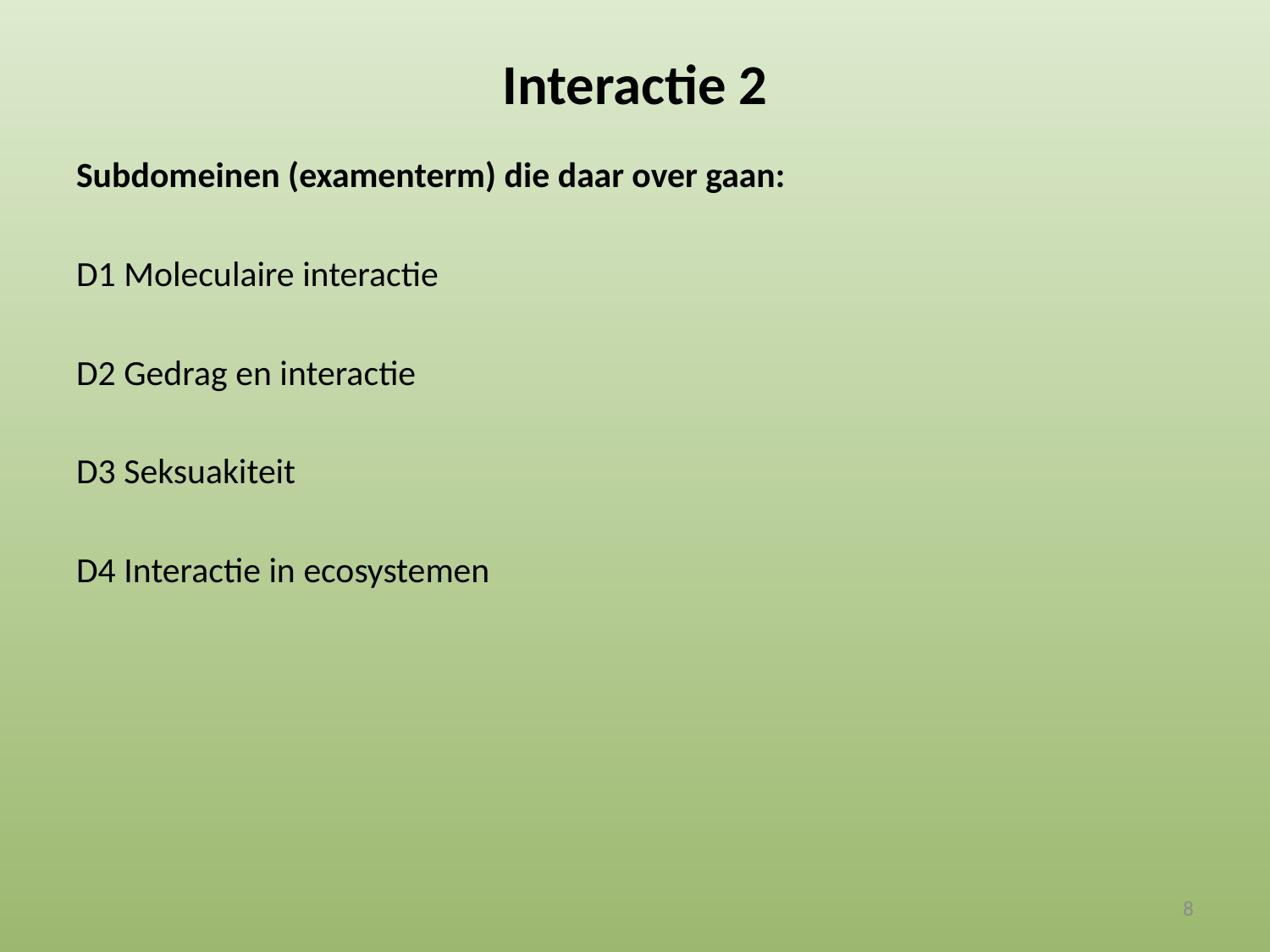

# Interactie 2
Subdomeinen (examenterm) die daar over gaan:

D1 Moleculaire interactie

D2 Gedrag en interactie

D3 Seksuakiteit

D4 Interactie in ecosystemen
8